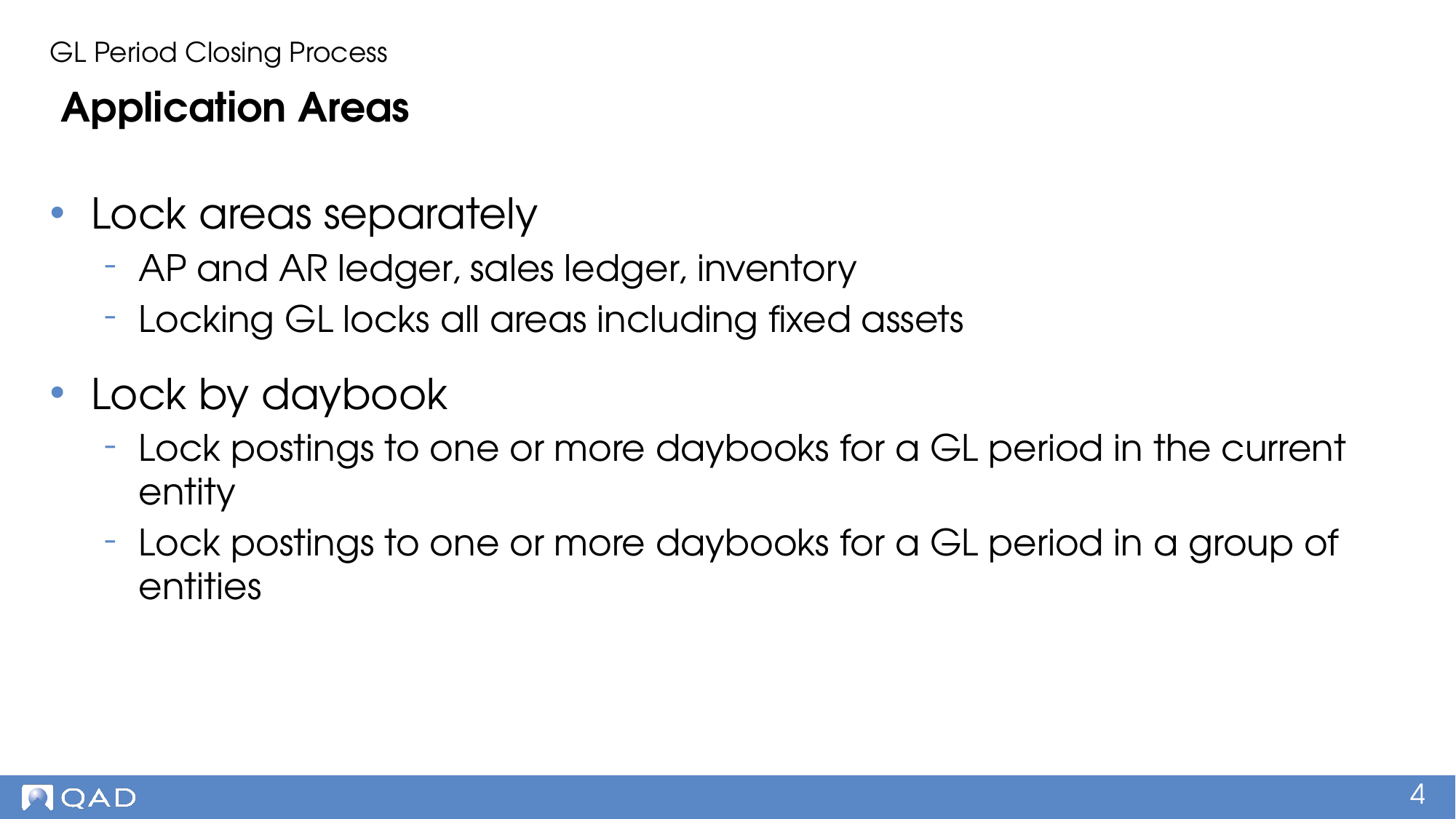

GL Period Closing Process
# Application Areas
Lock areas separately
AP and AR ledger, sales ledger, inventory
Locking GL locks all areas including fixed assets
Lock by daybook
Lock postings to one or more daybooks for a GL period in the current entity
Lock postings to one or more daybooks for a GL period in a group of entities

4